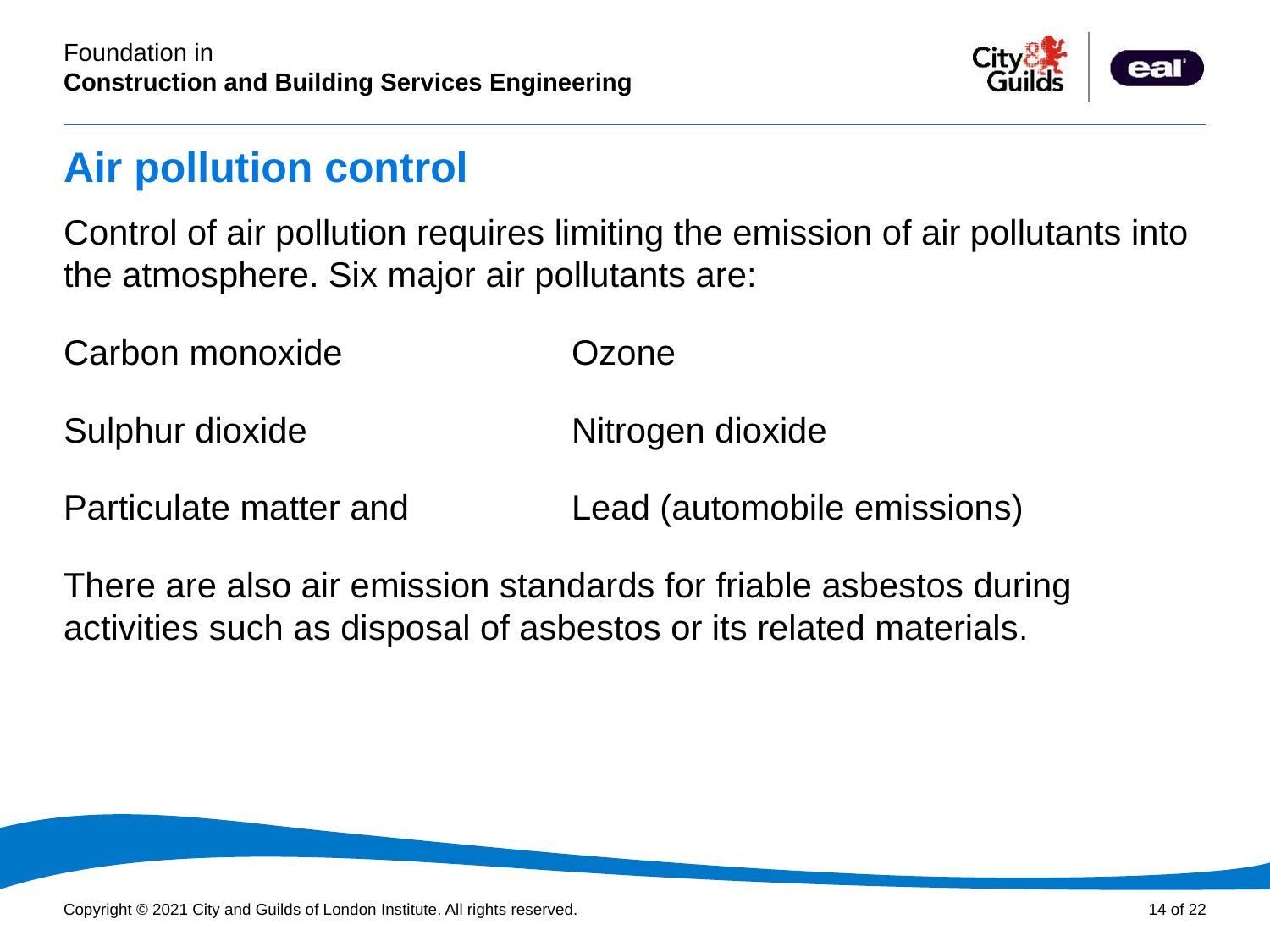

# Air pollution control
Control of air pollution requires limiting the emission of air pollutants into the atmosphere. Six major air pollutants are:
Carbon monoxide		Ozone
Sulphur dioxide			Nitrogen dioxide
Particulate matter and 		Lead (automobile emissions)
There are also air emission standards for friable asbestos during activities such as disposal of asbestos or its related materials.